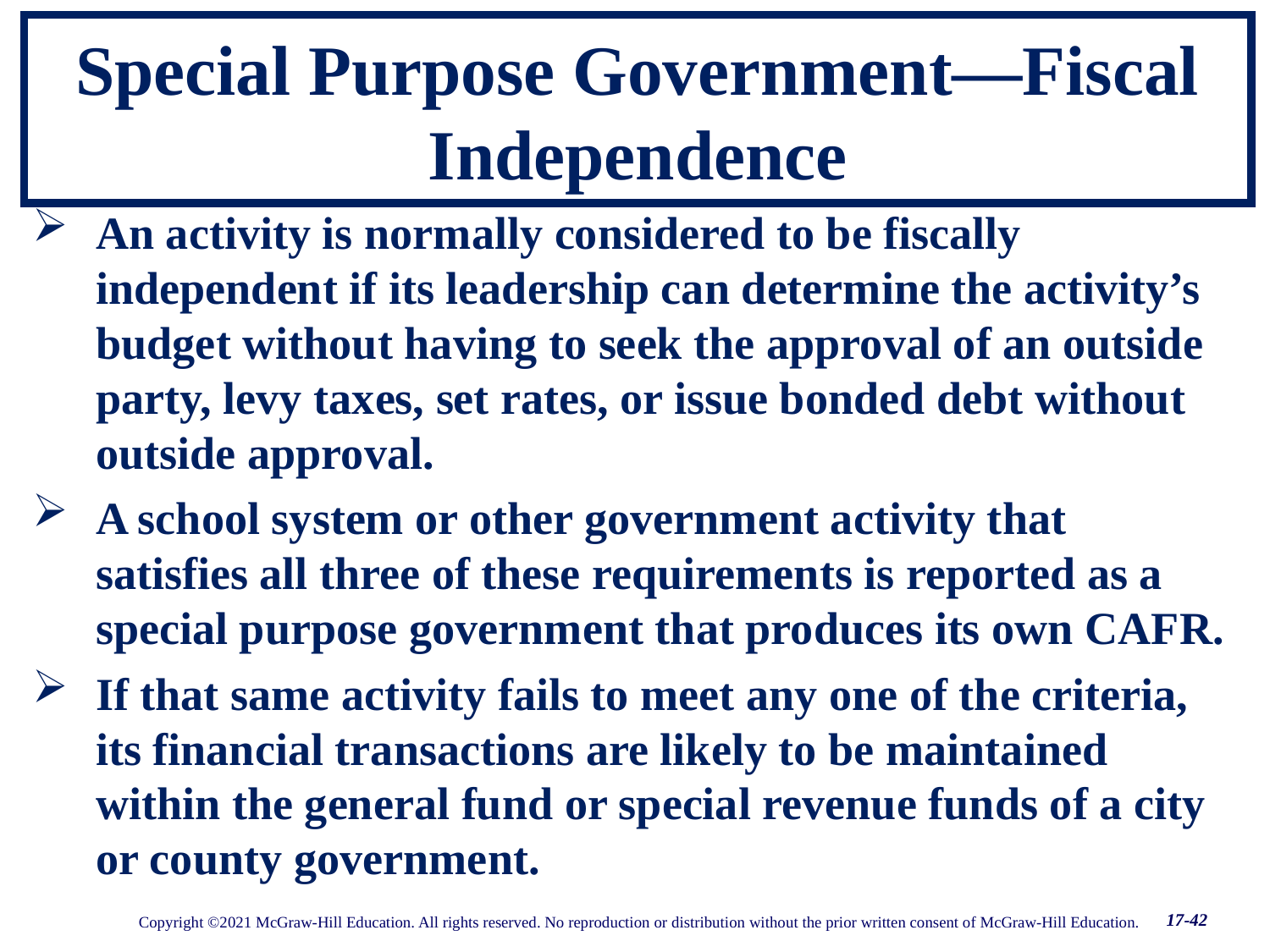

17-42
# Special Purpose Government—Fiscal Independence
An activity is normally considered to be fiscally independent if its leadership can determine the activity’s budget without having to seek the approval of an outside party, levy taxes, set rates, or issue bonded debt without outside approval.
A school system or other government activity that satisfies all three of these requirements is reported as a special purpose government that produces its own CAFR.
If that same activity fails to meet any one of the criteria, its financial transactions are likely to be maintained within the general fund or special revenue funds of a city or county government.
17-42
Copyright ©2021 McGraw-Hill Education. All rights reserved. No reproduction or distribution without the prior written consent of McGraw-Hill Education.